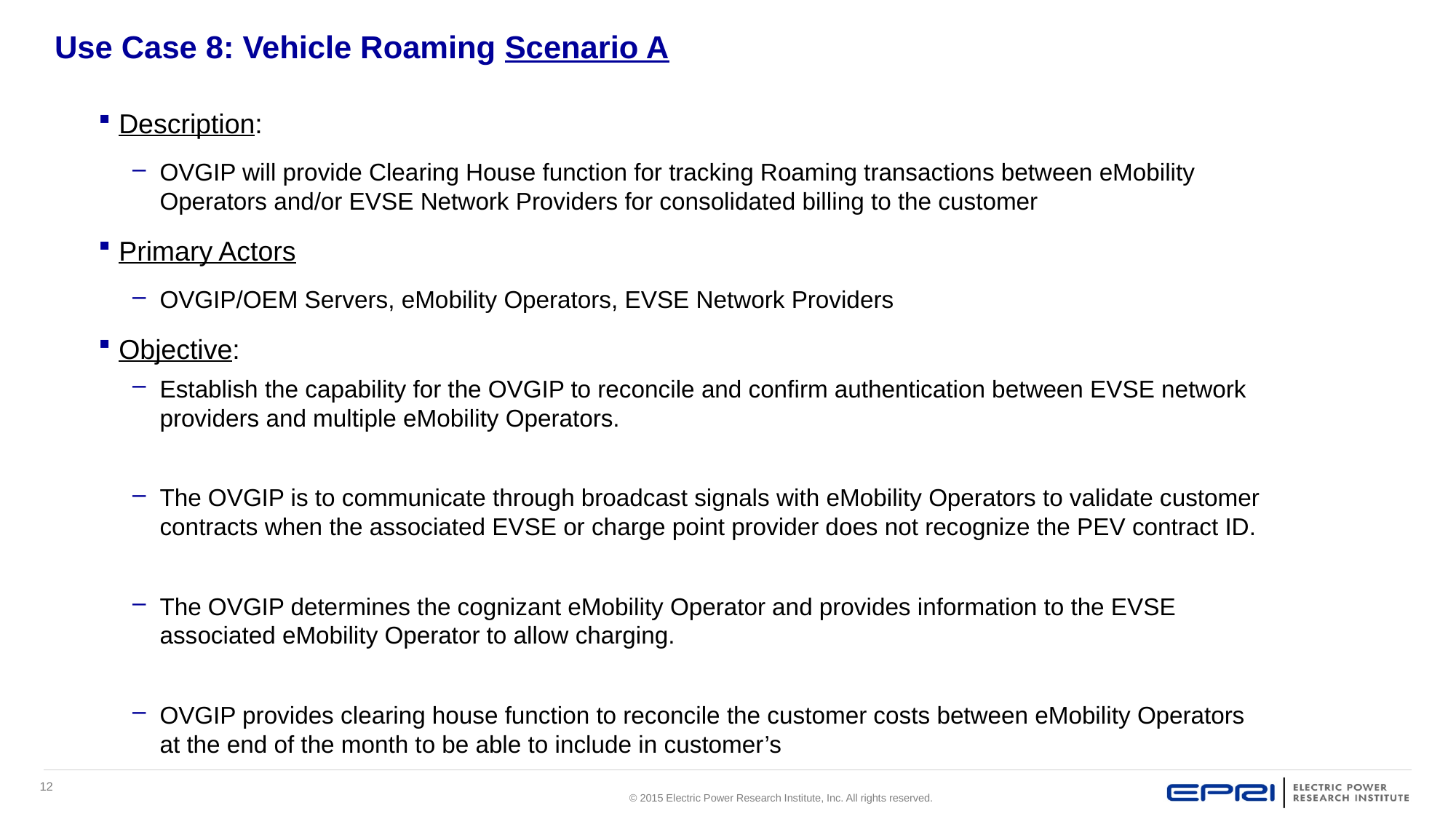

# Use Case 8: Vehicle Roaming Scenario A
Description:
OVGIP will provide Clearing House function for tracking Roaming transactions between eMobility Operators and/or EVSE Network Providers for consolidated billing to the customer
Primary Actors
OVGIP/OEM Servers, eMobility Operators, EVSE Network Providers
Objective:
Establish the capability for the OVGIP to reconcile and confirm authentication between EVSE network providers and multiple eMobility Operators.

The OVGIP is to communicate through broadcast signals with eMobility Operators to validate customer contracts when the associated EVSE or charge point provider does not recognize the PEV contract ID.

The OVGIP determines the cognizant eMobility Operator and provides information to the EVSE associated eMobility Operator to allow charging.

OVGIP provides clearing house function to reconcile the customer costs between eMobility Operators at the end of the month to be able to include in customer’s